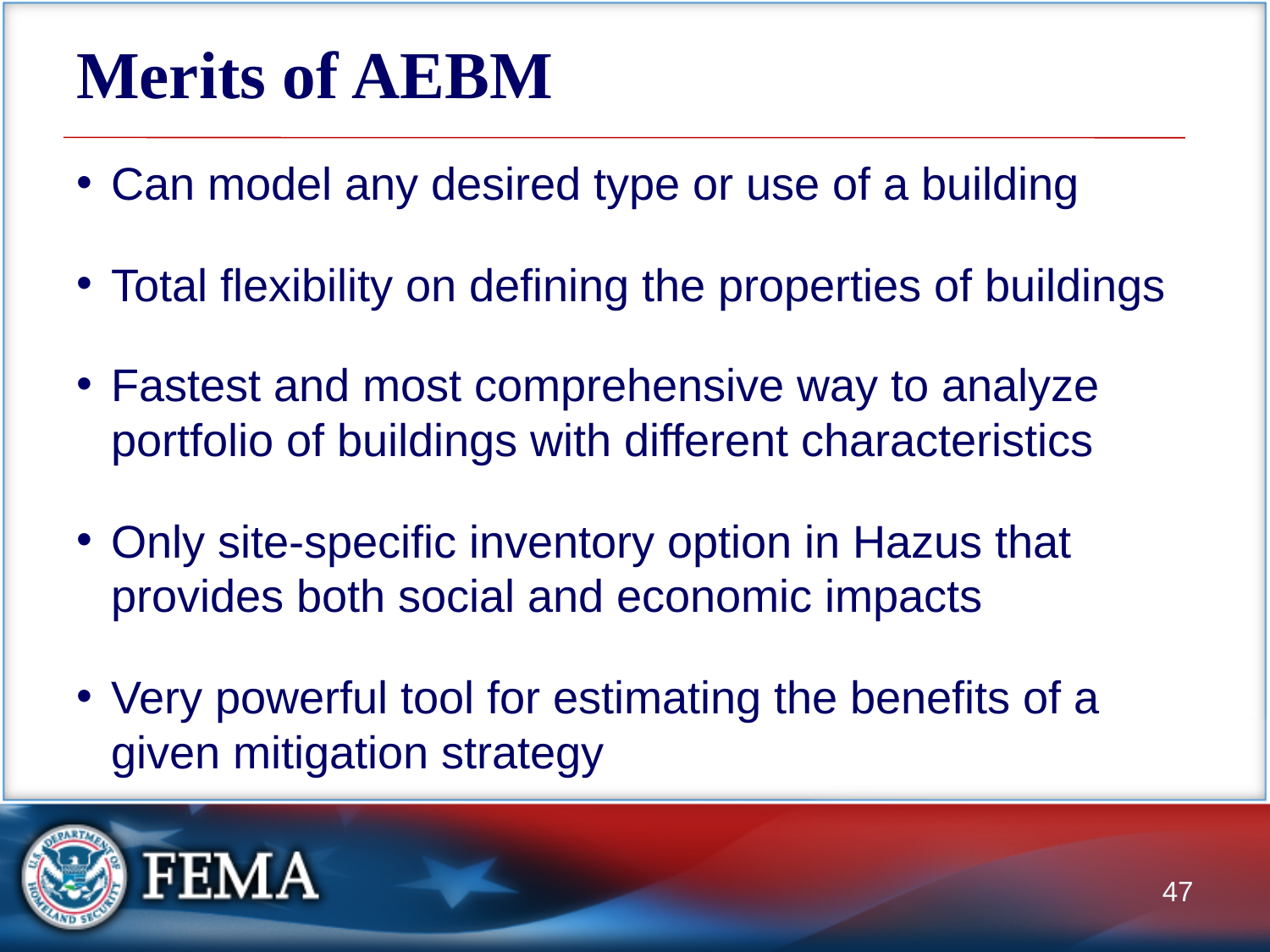

# Merits of AEBM
Can model any desired type or use of a building
Total flexibility on defining the properties of buildings
Fastest and most comprehensive way to analyze portfolio of buildings with different characteristics
Only site-specific inventory option in Hazus that provides both social and economic impacts
Very powerful tool for estimating the benefits of a given mitigation strategy
47